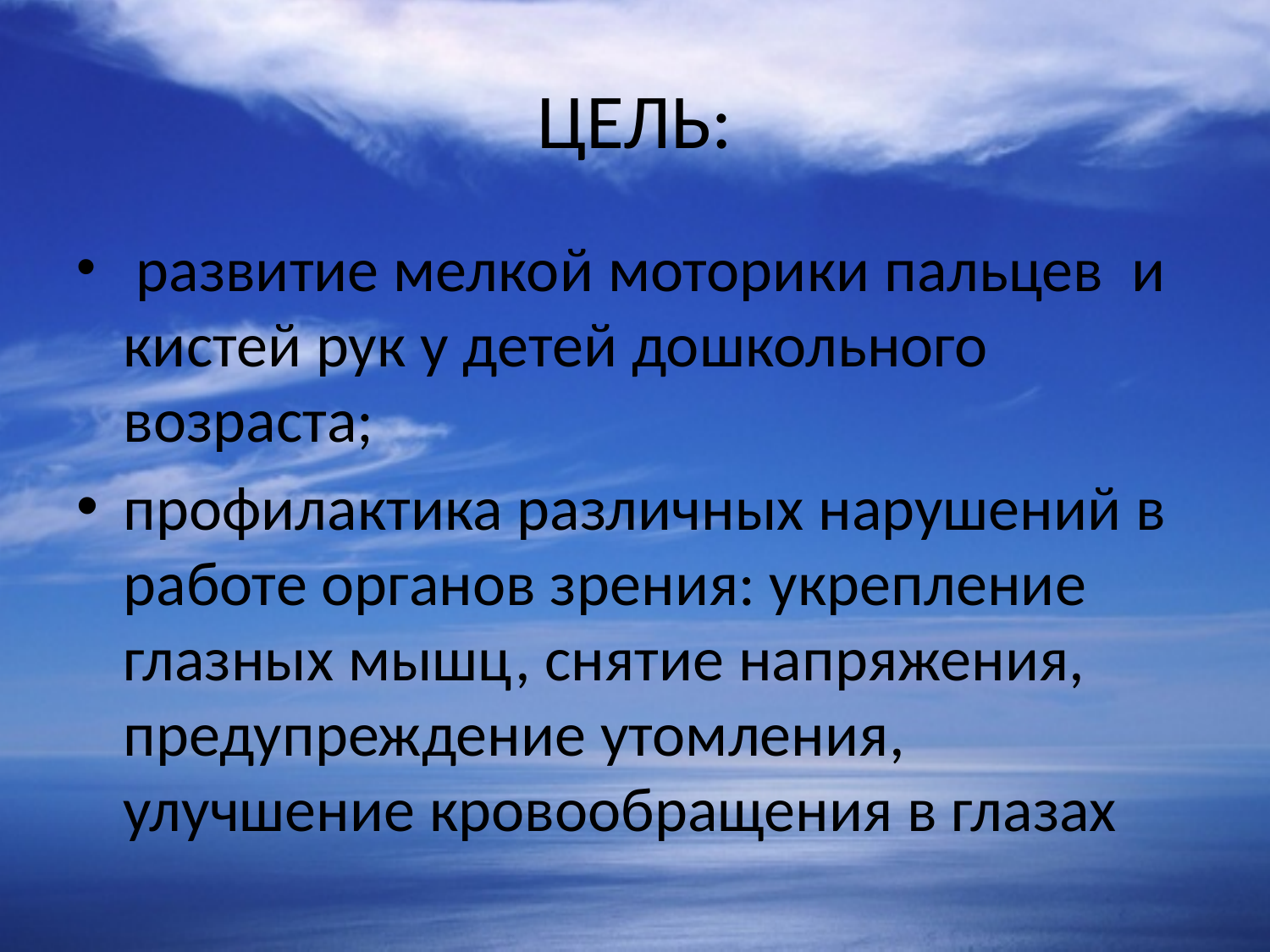

# ЦЕЛЬ:
 развитие мелкой моторики пальцев  и кистей рук у детей дошкольного возраста;
профилактика различных нарушений в работе органов зрения: укрепление глазных мышц, снятие напряжения, предупреждение утомления, улучшение кровообращения в глазах